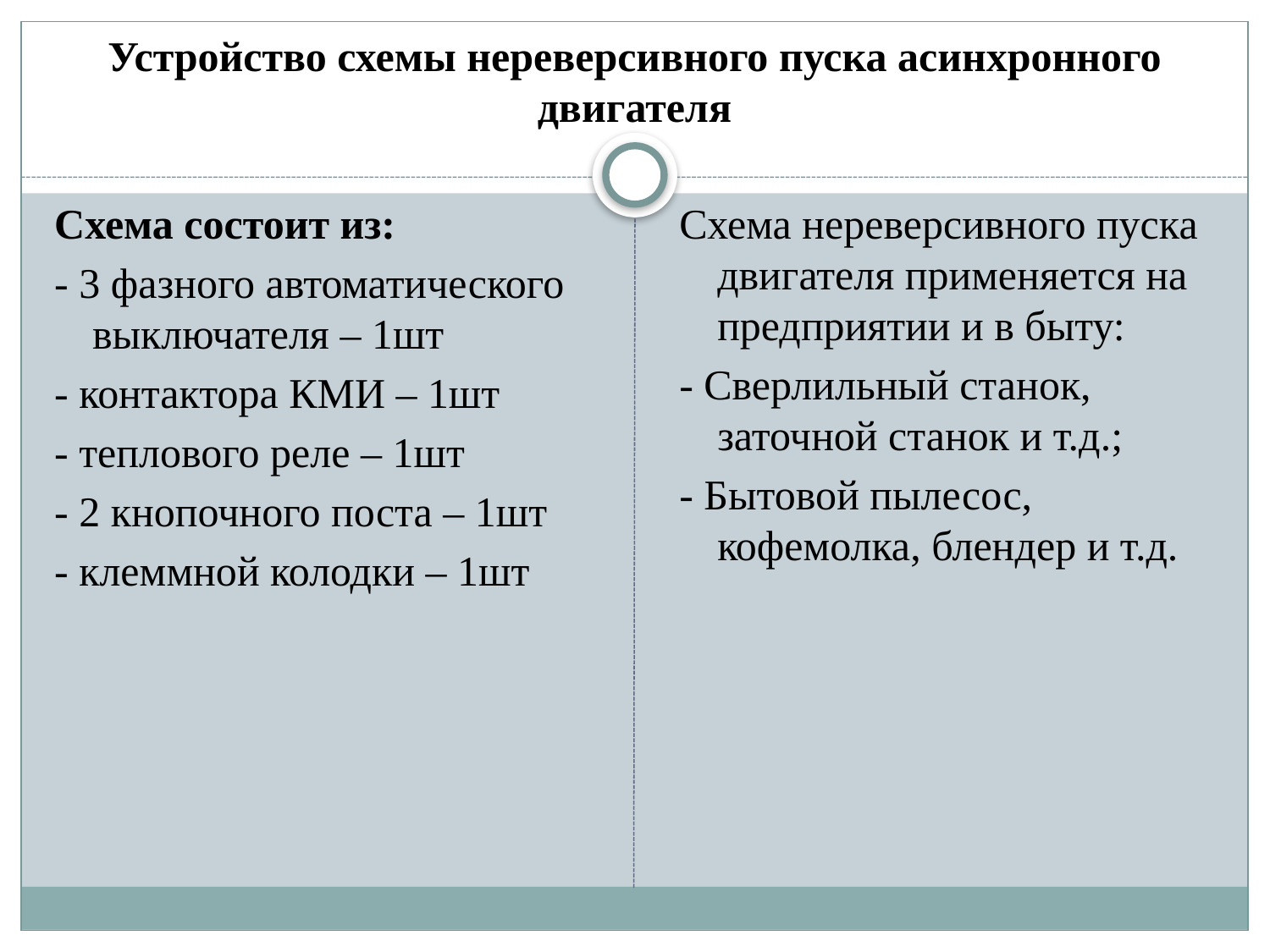

# Устройство схемы нереверсивного пуска асинхронного двигателя
Схема состоит из:
- 3 фазного автоматического выключателя – 1шт
- контактора КМИ – 1шт
- теплового реле – 1шт
- 2 кнопочного поста – 1шт
- клеммной колодки – 1шт
Схема нереверсивного пуска двигателя применяется на предприятии и в быту:
- Сверлильный станок, заточной станок и т.д.;
- Бытовой пылесос, кофемолка, блендер и т.д.